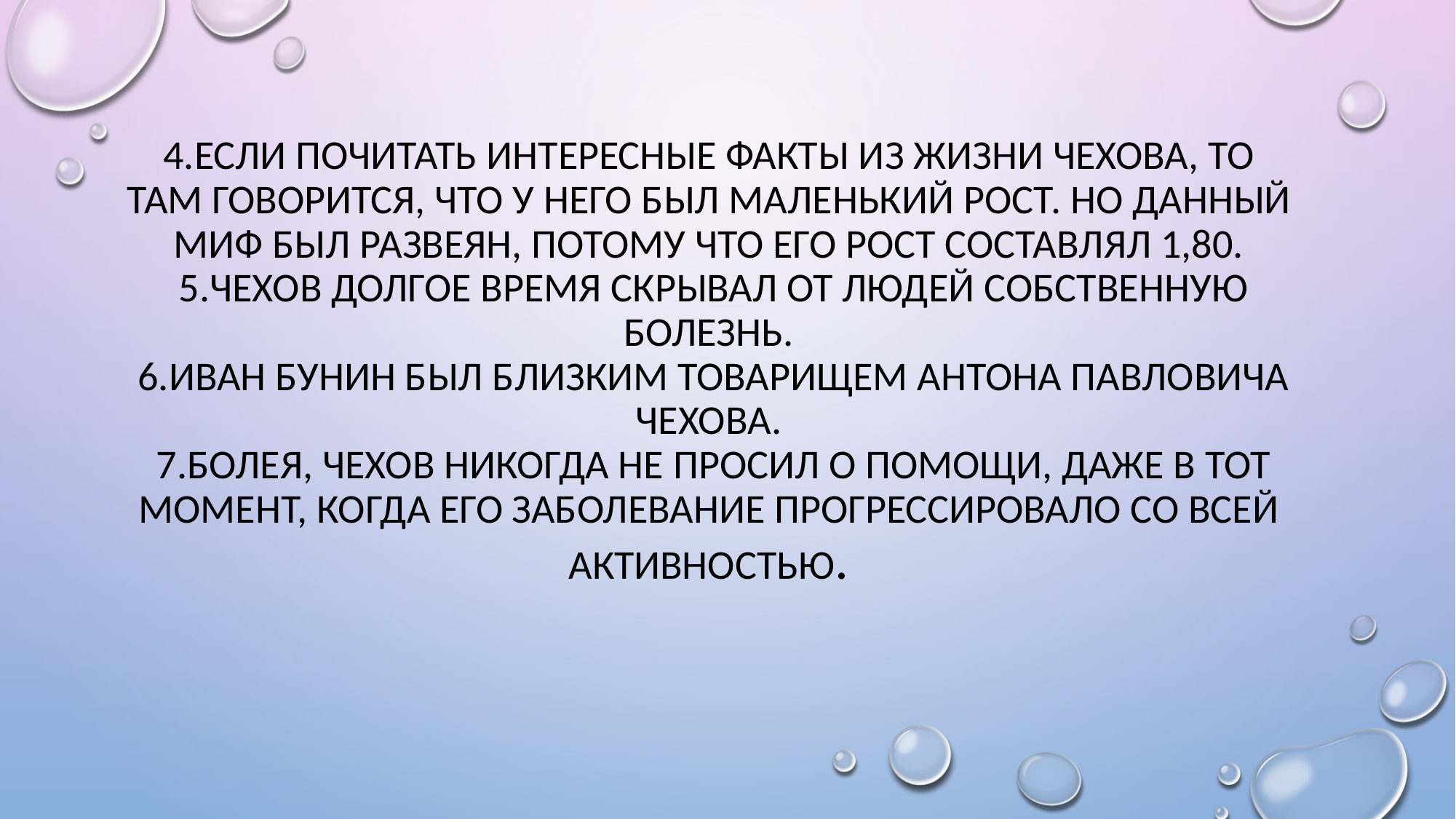

# 4.Если почитать интересные факты из жизни Чехова, то там говорится, что у него был маленький рост. Но данный миф был развеян, потому что его рост составлял 1,80. 5.Чехов долгое время скрывал от людей собственную болезнь. 6.Иван Бунин был близким товарищем Антона Павловича Чехова. 7.Болея, Чехов никогда не просил о помощи, даже в тот момент, когда его заболевание прогрессировало со всей активностью.